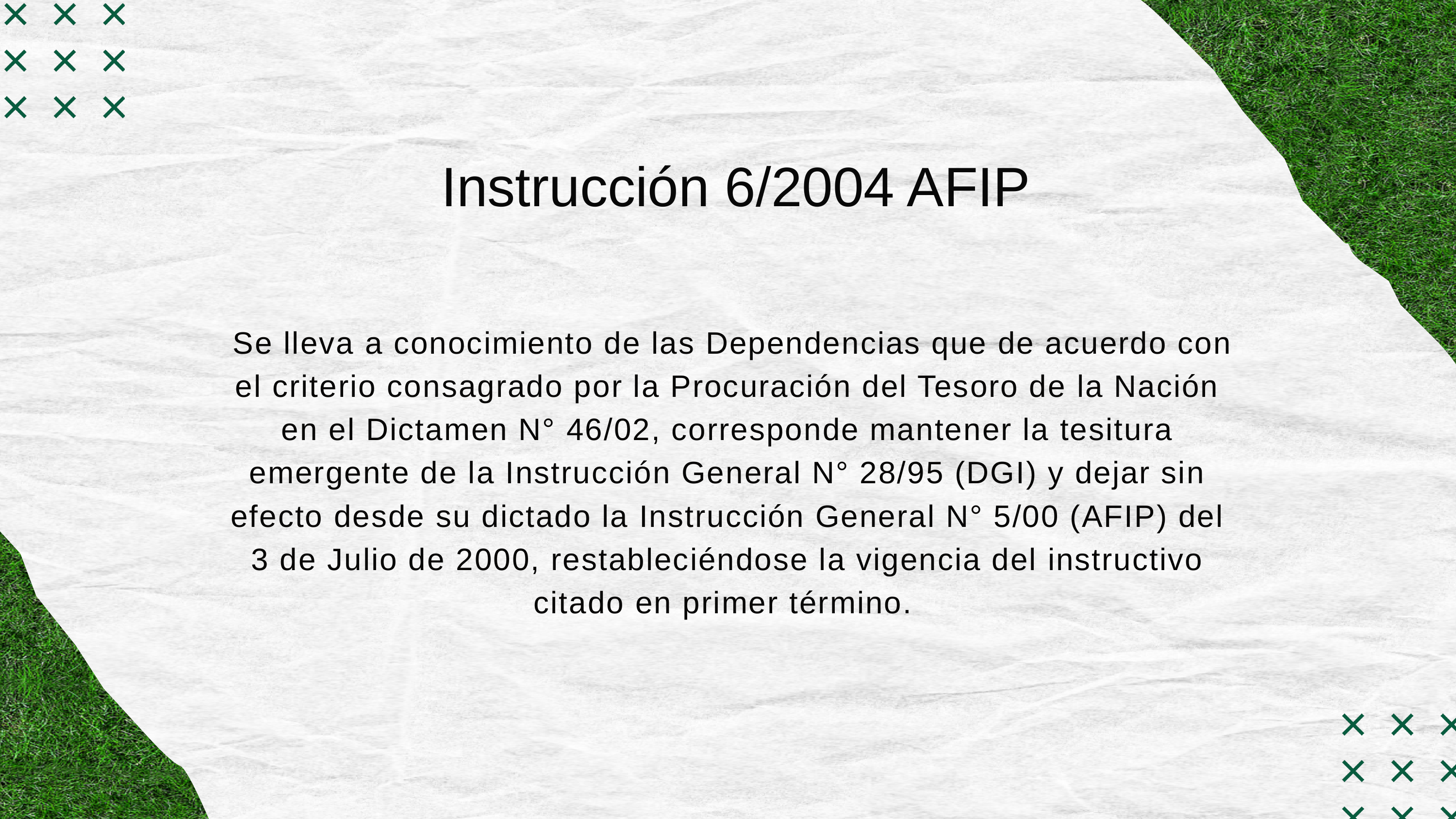

Instrucción 6/2004 AFIP

 Se lleva a conocimiento de las Dependencias que de acuerdo con el criterio consagrado por la Procuración del Tesoro de la Nación en el Dictamen N° 46/02, corresponde mantener la tesitura emergente de la Instrucción General N° 28/95 (DGI) y dejar sin efecto desde su dictado la Instrucción General N° 5/00 (AFIP) del 3 de Julio de 2000, restableciéndose la vigencia del instructivo citado en primer término.